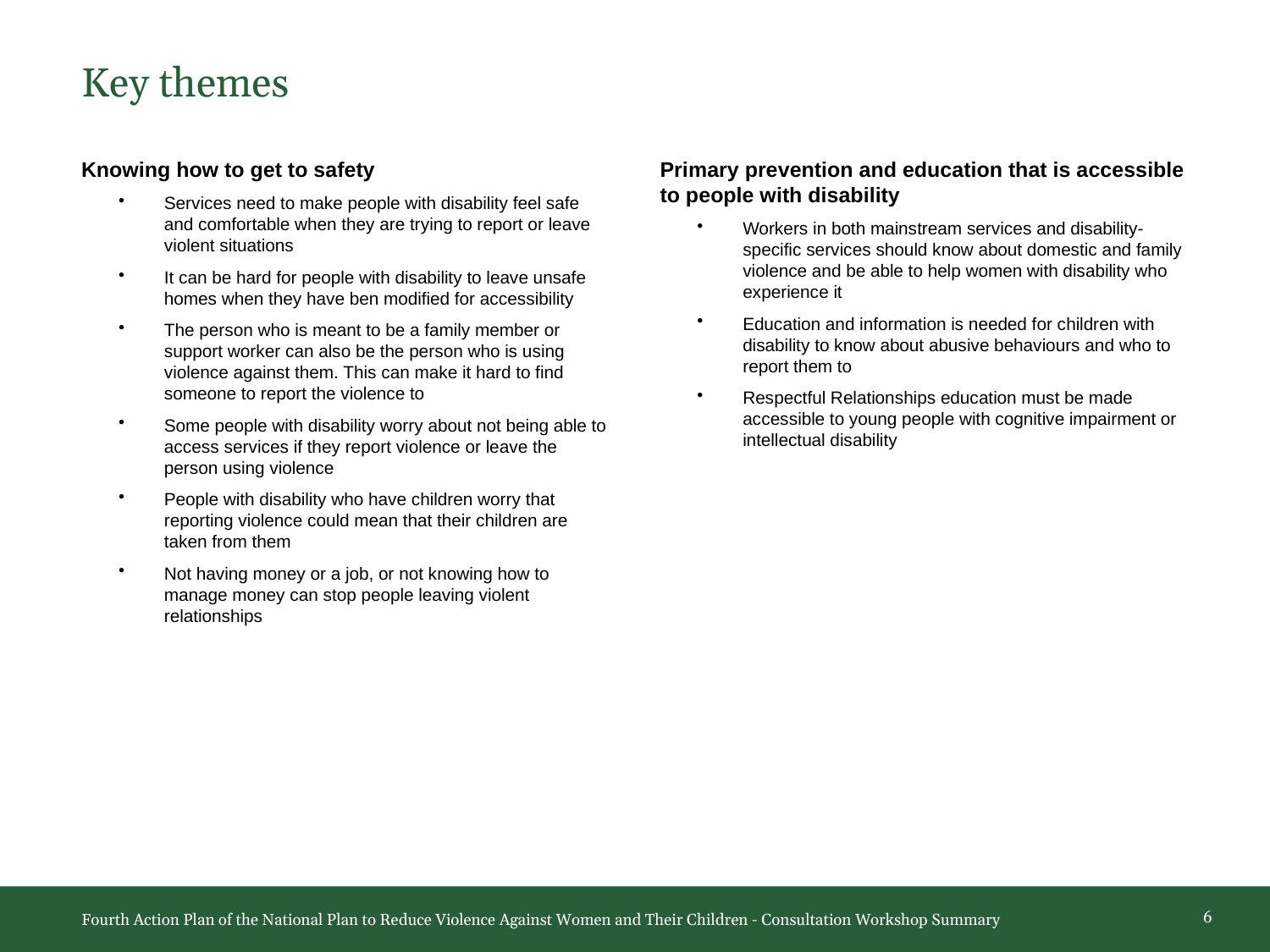

# Key themes
Knowing how to get to safety
Services need to make people with disability feel safe and comfortable when they are trying to report or leave violent situations
It can be hard for people with disability to leave unsafe homes when they have ben modified for accessibility
The person who is meant to be a family member or support worker can also be the person who is using violence against them. This can make it hard to find someone to report the violence to
Some people with disability worry about not being able to access services if they report violence or leave the person using violence
People with disability who have children worry that reporting violence could mean that their children are taken from them
Not having money or a job, or not knowing how to manage money can stop people leaving violent relationships

Primary prevention and education that is accessible to people with disability
Workers in both mainstream services and disability-specific services should know about domestic and family violence and be able to help women with disability who experience it
Education and information is needed for children with disability to know about abusive behaviours and who to report them to
Respectful Relationships education must be made accessible to young people with cognitive impairment or intellectual disability
6
Fourth Action Plan of the National Plan to Reduce Violence Against Women and Their Children - Consultation Workshop Summary